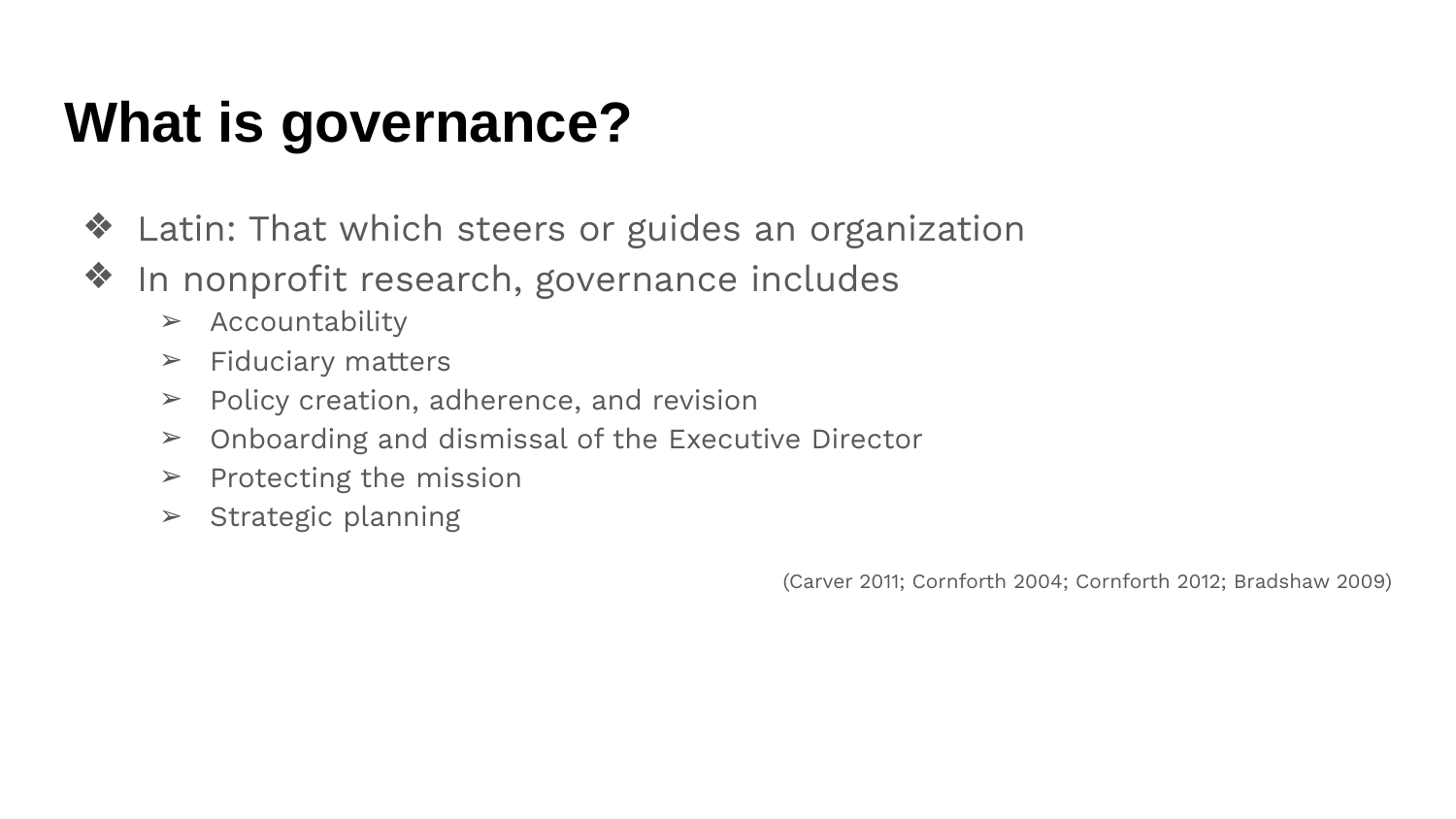

# What is governance?
Latin: That which steers or guides an organization
In nonprofit research, governance includes
Accountability
Fiduciary matters
Policy creation, adherence, and revision
Onboarding and dismissal of the Executive Director
Protecting the mission
Strategic planning
(Carver 2011; Cornforth 2004; Cornforth 2012; Bradshaw 2009)